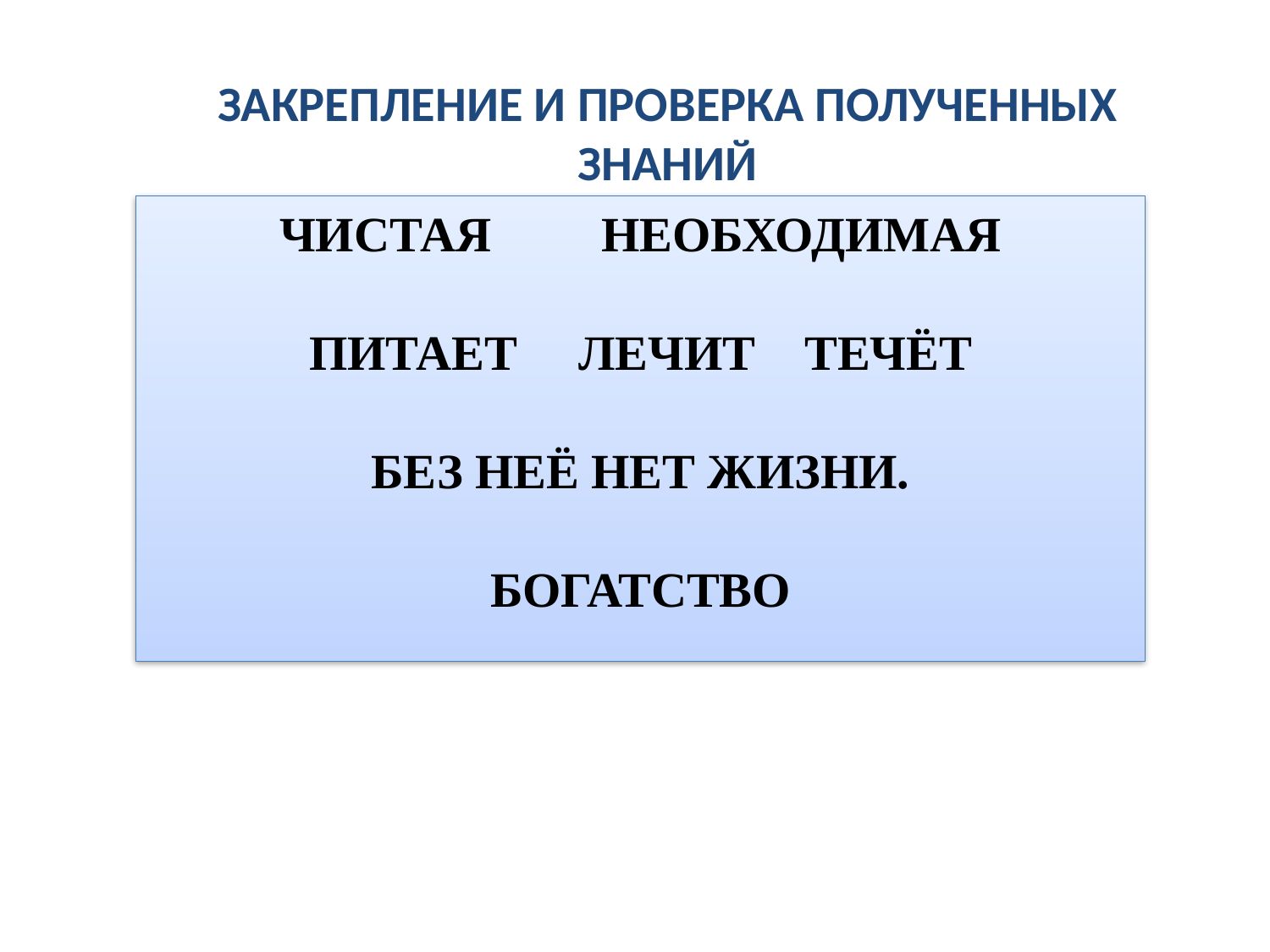

ЗАКРЕПЛЕНИЕ И ПРОВЕРКА ПОЛУЧЕННЫХ ЗНАНИЙ
ЧИСТАЯ         НЕОБХОДИМАЯ

ПИТАЕТ     ЛЕЧИТ    ТЕЧЁТ

БЕЗ НЕЁ НЕТ ЖИЗНИ.

БОГАТСТВО